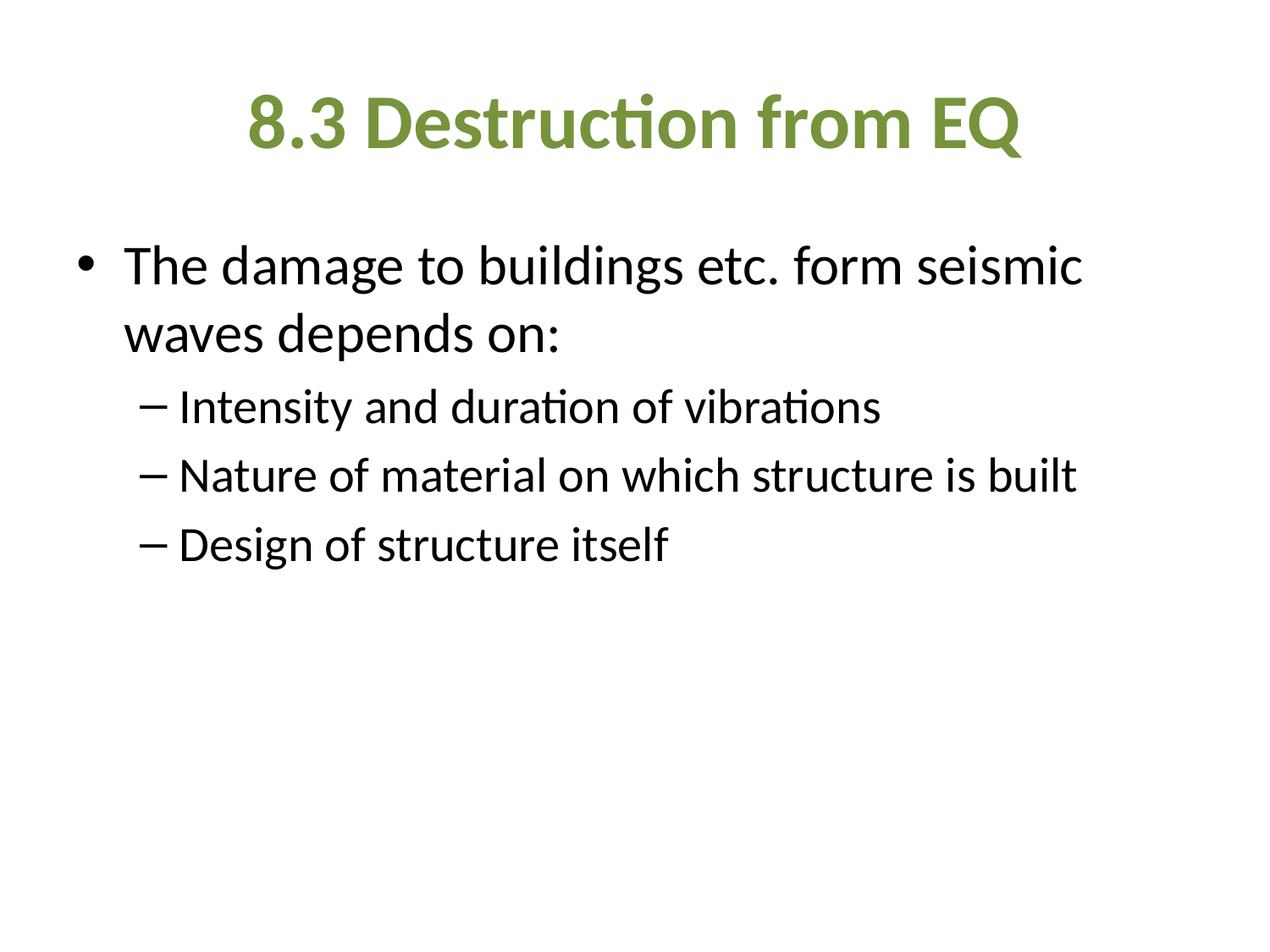

# 8.3 Destruction from EQ
The damage to buildings etc. form seismic waves depends on:
Intensity and duration of vibrations
Nature of material on which structure is built
Design of structure itself